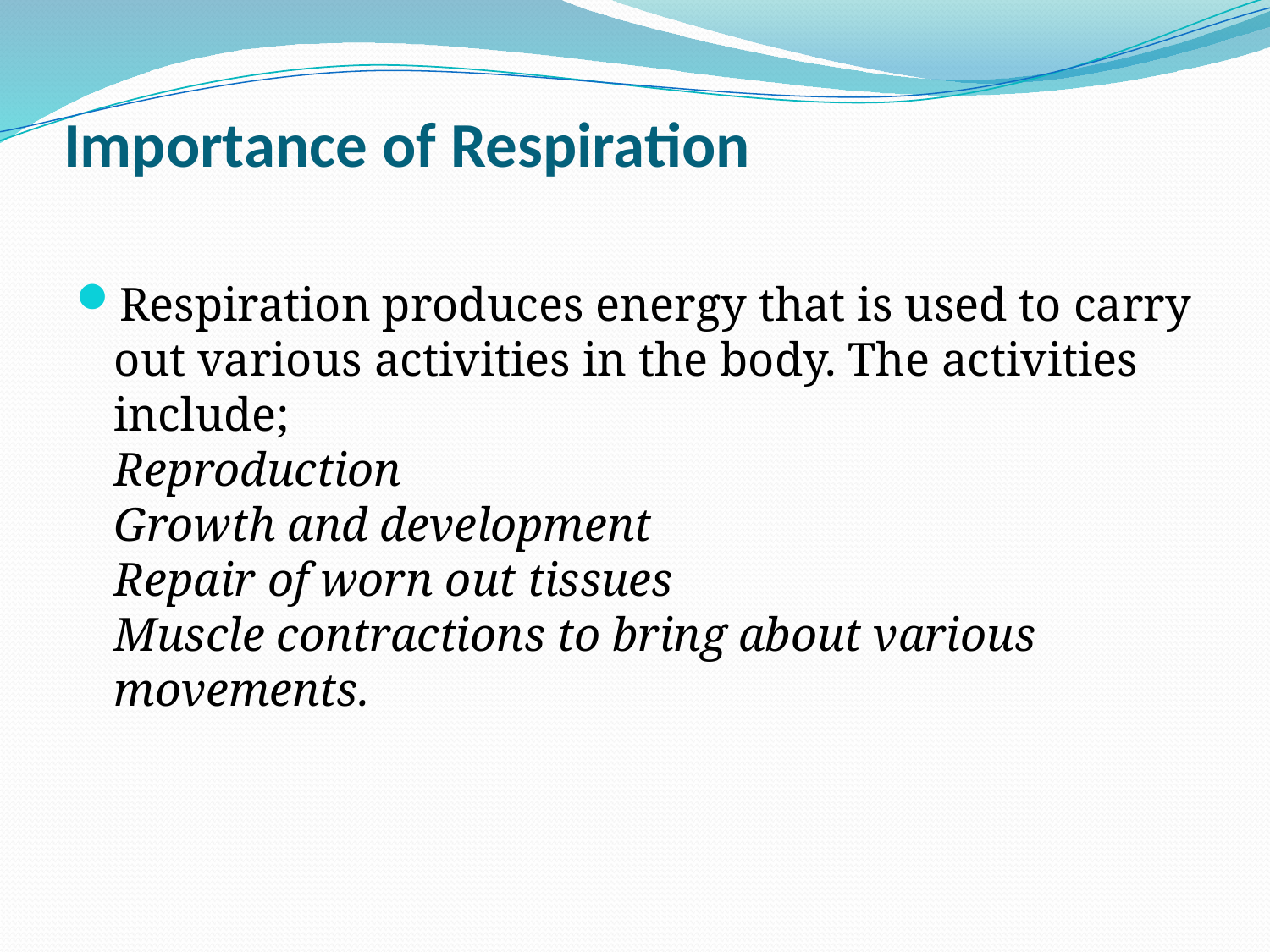

# Importance of Respiration
Respiration produces energy that is used to carry out various activities in the body. The activities include;
Reproduction
Growth and development
Repair of worn out tissues
Muscle contractions to bring about various movements.